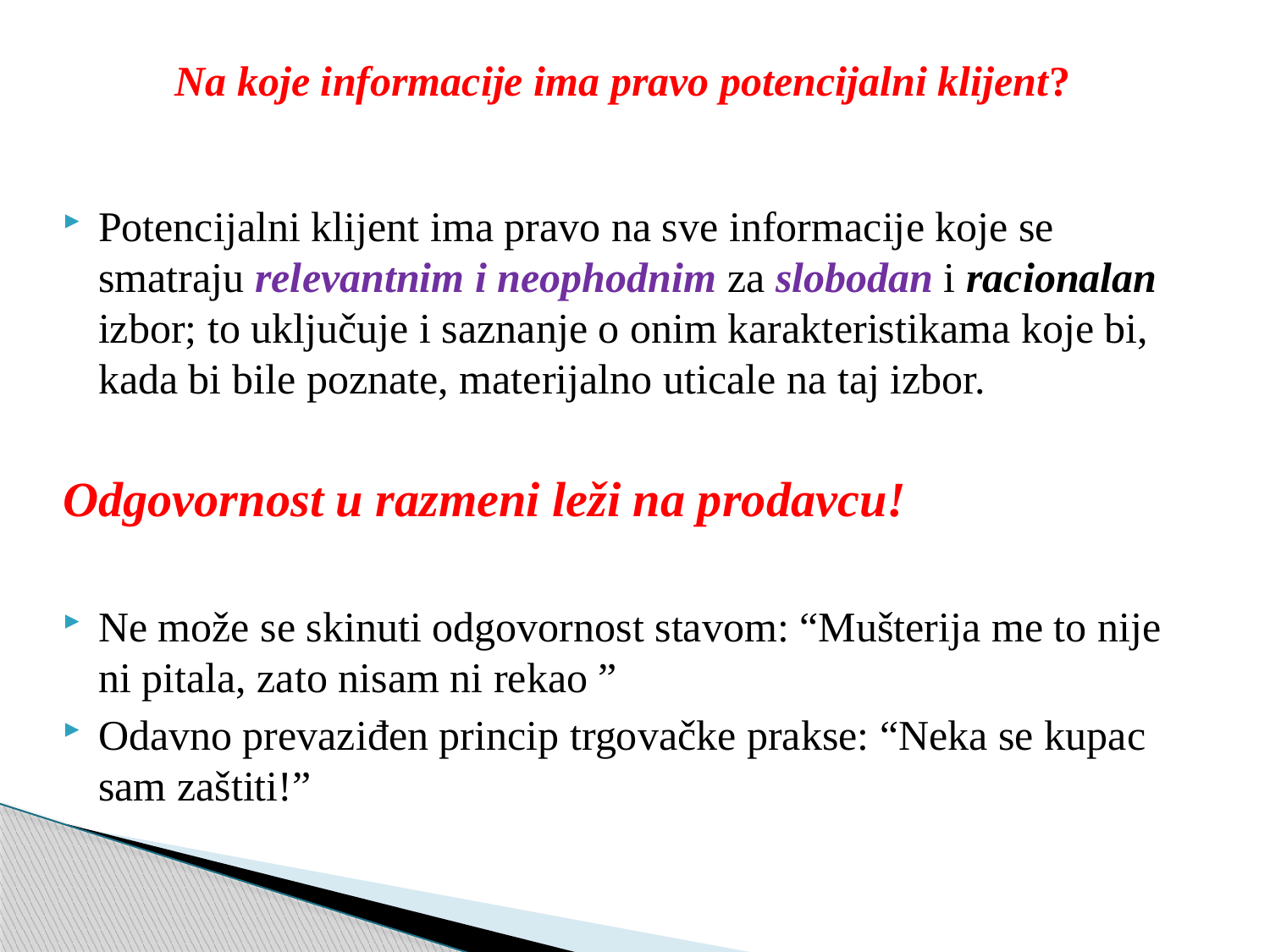

Na koje informacije ima pravo potencijalni klijent?

Potencijalni klijent ima pravo na sve informacije koje se smatraju relevantnim i neophodnim za slobodan i racionalan izbor; to uključuje i saznanje o onim karakteristikama koje bi, kada bi bile poznate, materijalno uticale na taj izbor.

Odgovornost u razmeni leži na prodavcu!

Ne može se skinuti odgovornost stavom: “Mušterija me to nije ni pitala, zato nisam ni rekao ”
Odavno prevaziđen princip trgovačke prakse: “Neka se kupac sam zaštiti!”